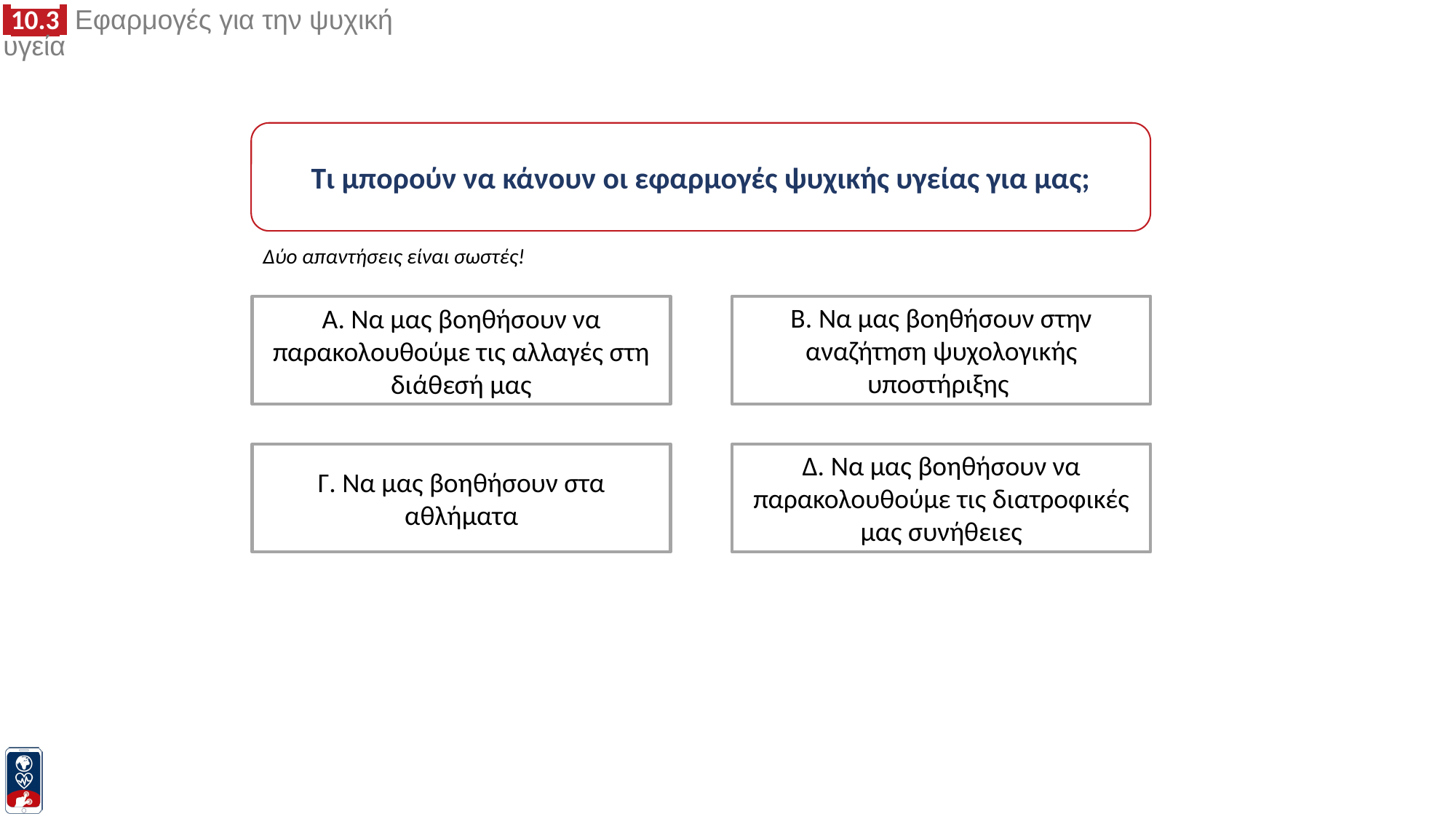

Τι μπορούν να κάνουν οι εφαρμογές ψυχικής υγείας για μας;
Δύο απαντήσεις είναι σωστές!
Β. Να μας βοηθήσουν στην αναζήτηση ψυχολογικής υποστήριξης
Α. Να μας βοηθήσουν να παρακολουθούμε τις αλλαγές στη διάθεσή μας
Γ. Να μας βοηθήσουν στα αθλήματα
Δ. Να μας βοηθήσουν να παρακολουθούμε τις διατροφικές μας συνήθειες